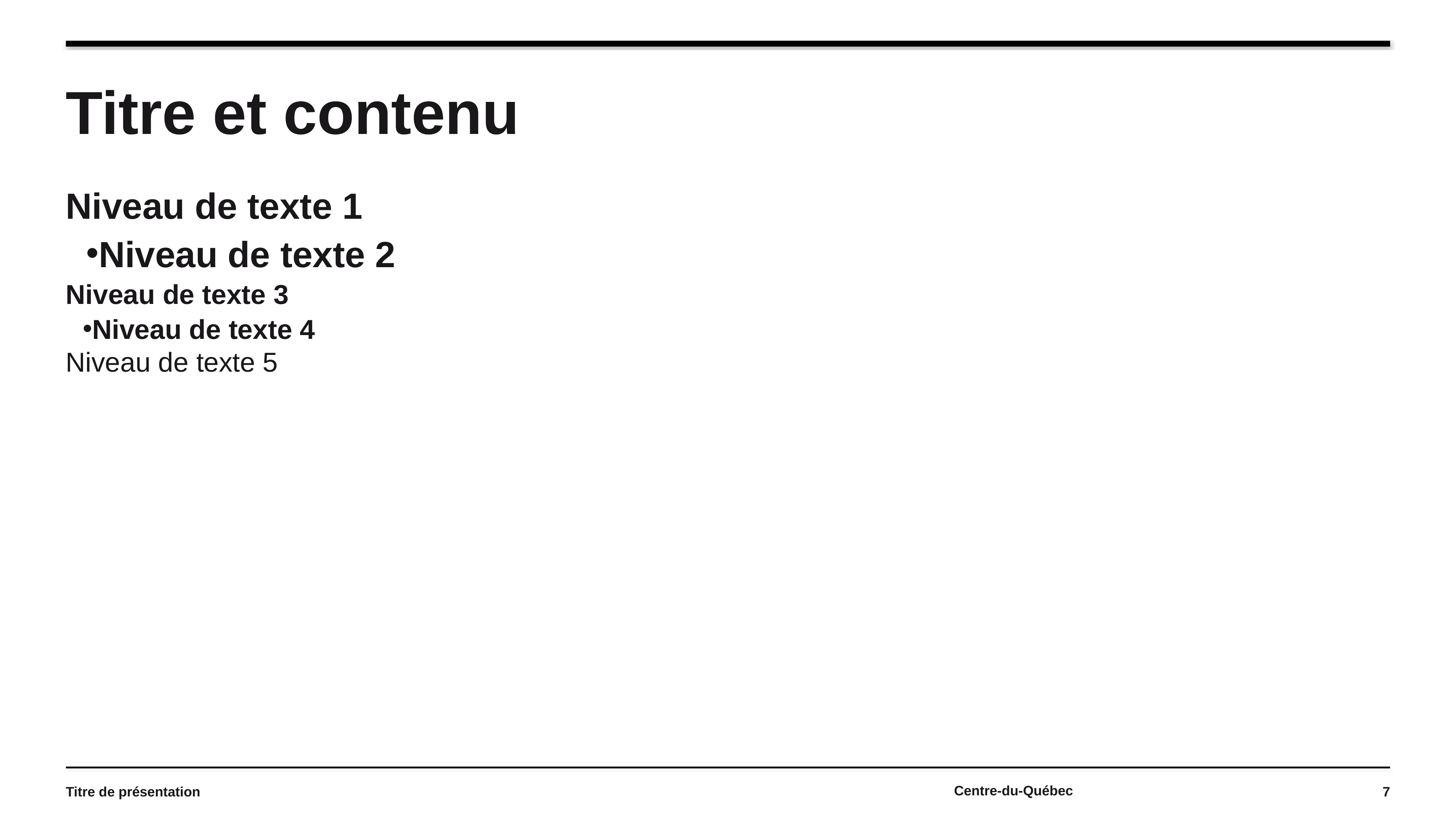

# Titre et contenu
Niveau de texte 1
Niveau de texte 2
Niveau de texte 3
Niveau de texte 4
Niveau de texte 5
Titre de présentation
7